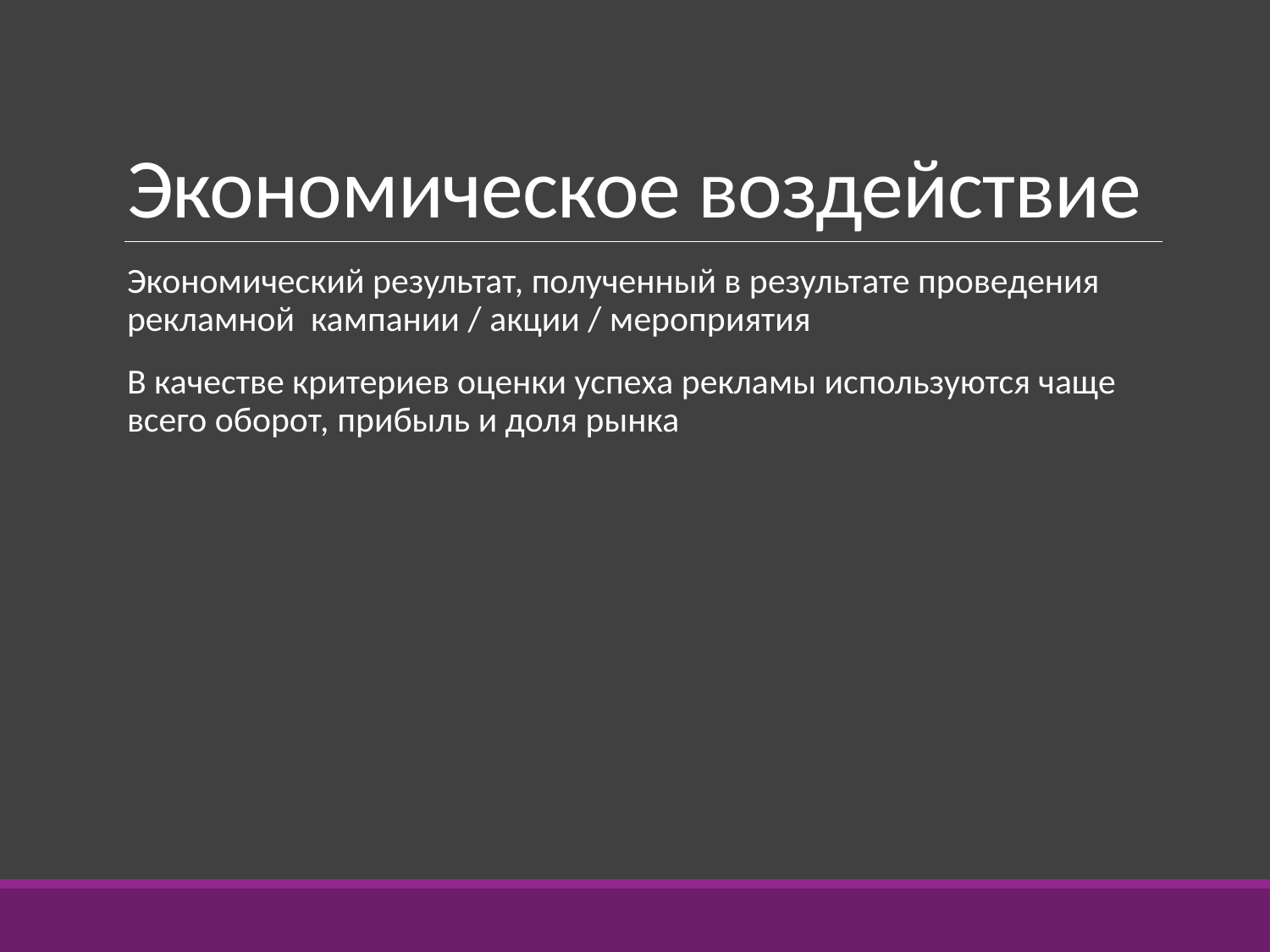

# Экономическое воздействие
Экономический результат, полученный в результате проведения рекламной  кампании / акции / мероприятия
В качестве критериев оценки успеха рекламы используются чаще всего оборот, прибыль и доля рынка